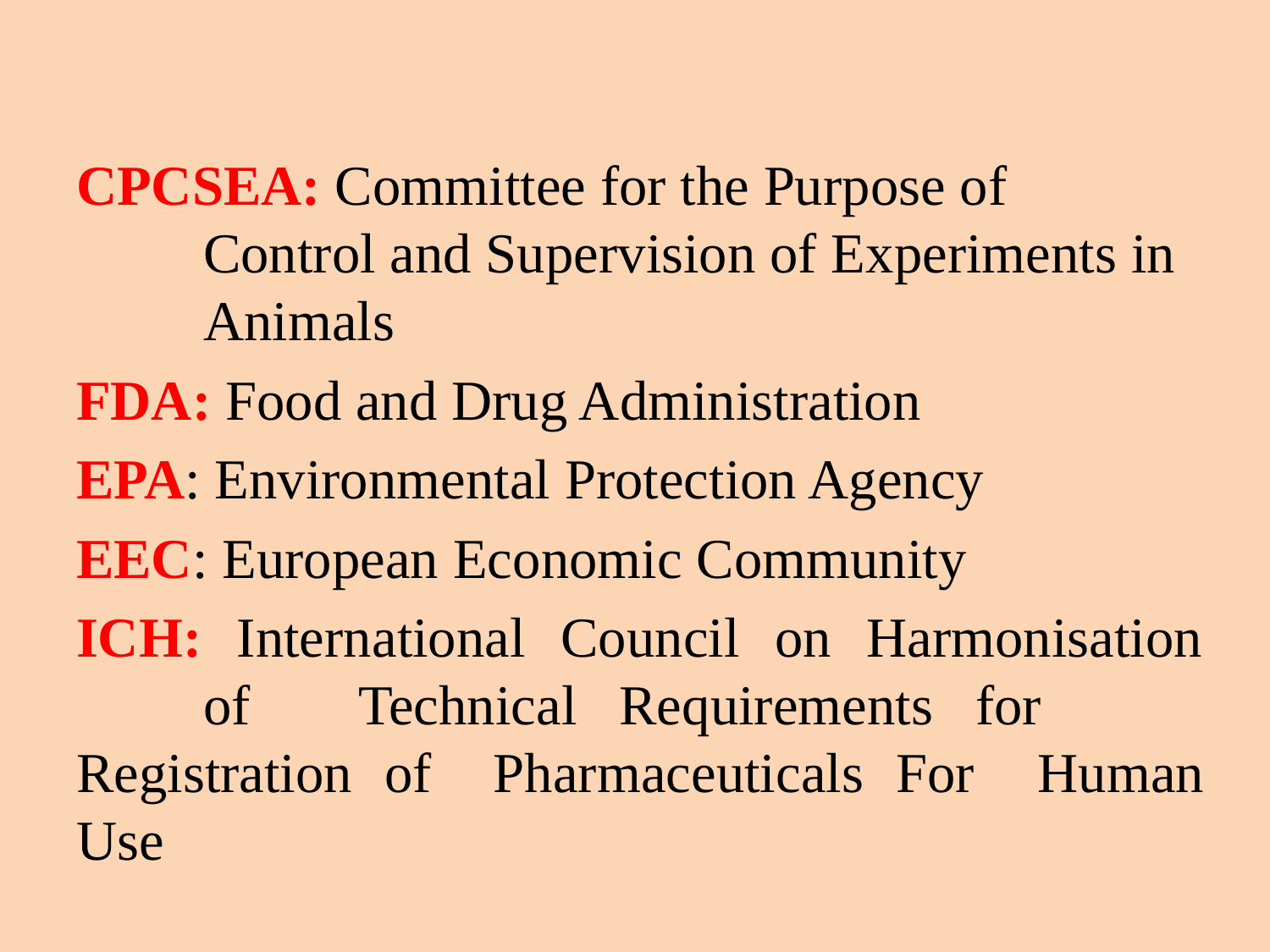

CPCSEA: Committee for the Purpose of   	 	Control and Supervision of Experiments in    	Animals
FDA: Food and Drug Administration
EPA: Environmental Protection Agency
EEC: European Economic Community
ICH: International Council on Harmonisation 	of 	Technical Requirements for 	Registration of 	Pharmaceuticals For 	Human Use